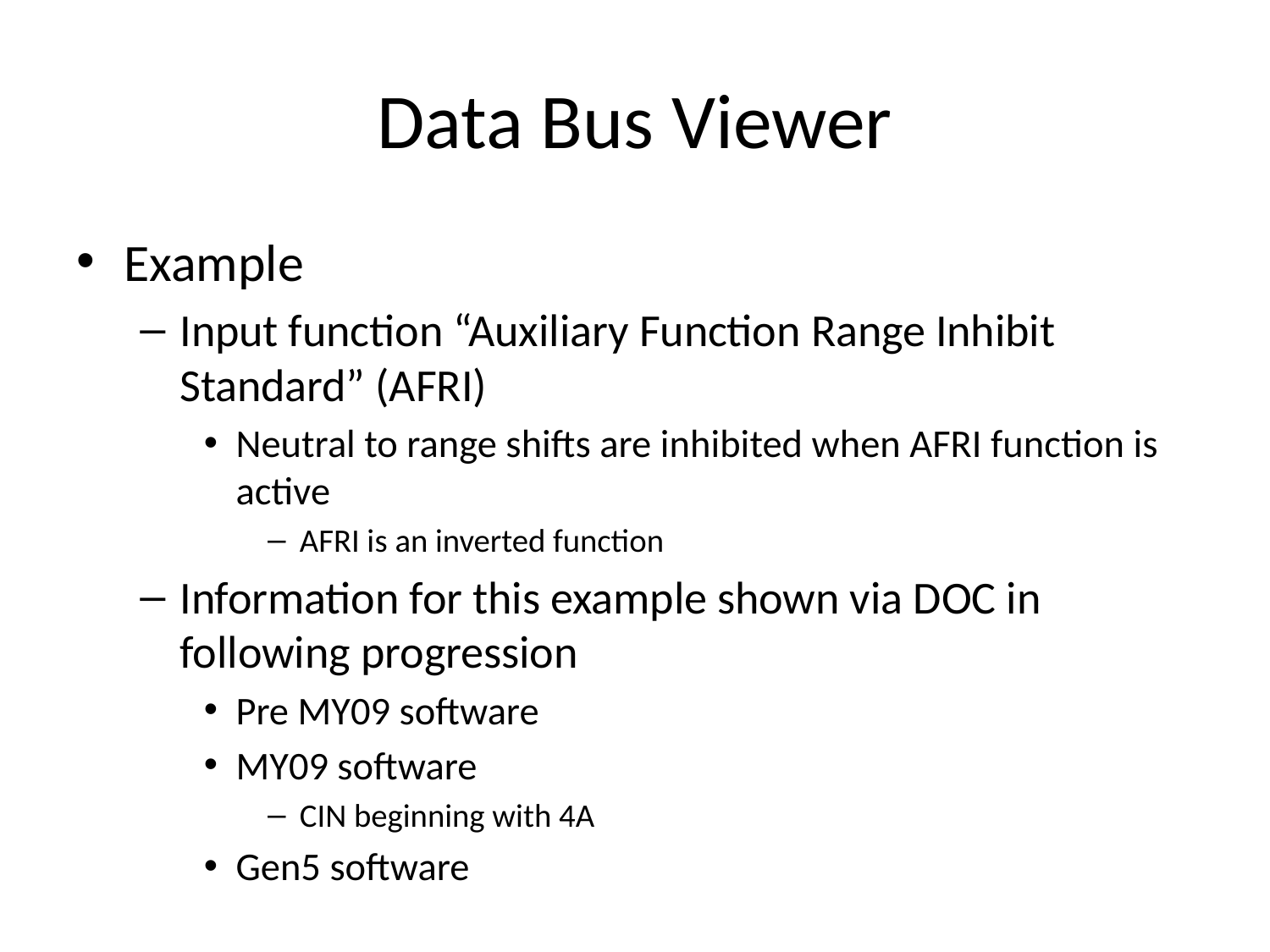

# Data Bus Viewer
Example
Input function “Auxiliary Function Range Inhibit Standard” (AFRI)
Neutral to range shifts are inhibited when AFRI function is active
AFRI is an inverted function
Information for this example shown via DOC in following progression
Pre MY09 software
MY09 software
CIN beginning with 4A
Gen5 software